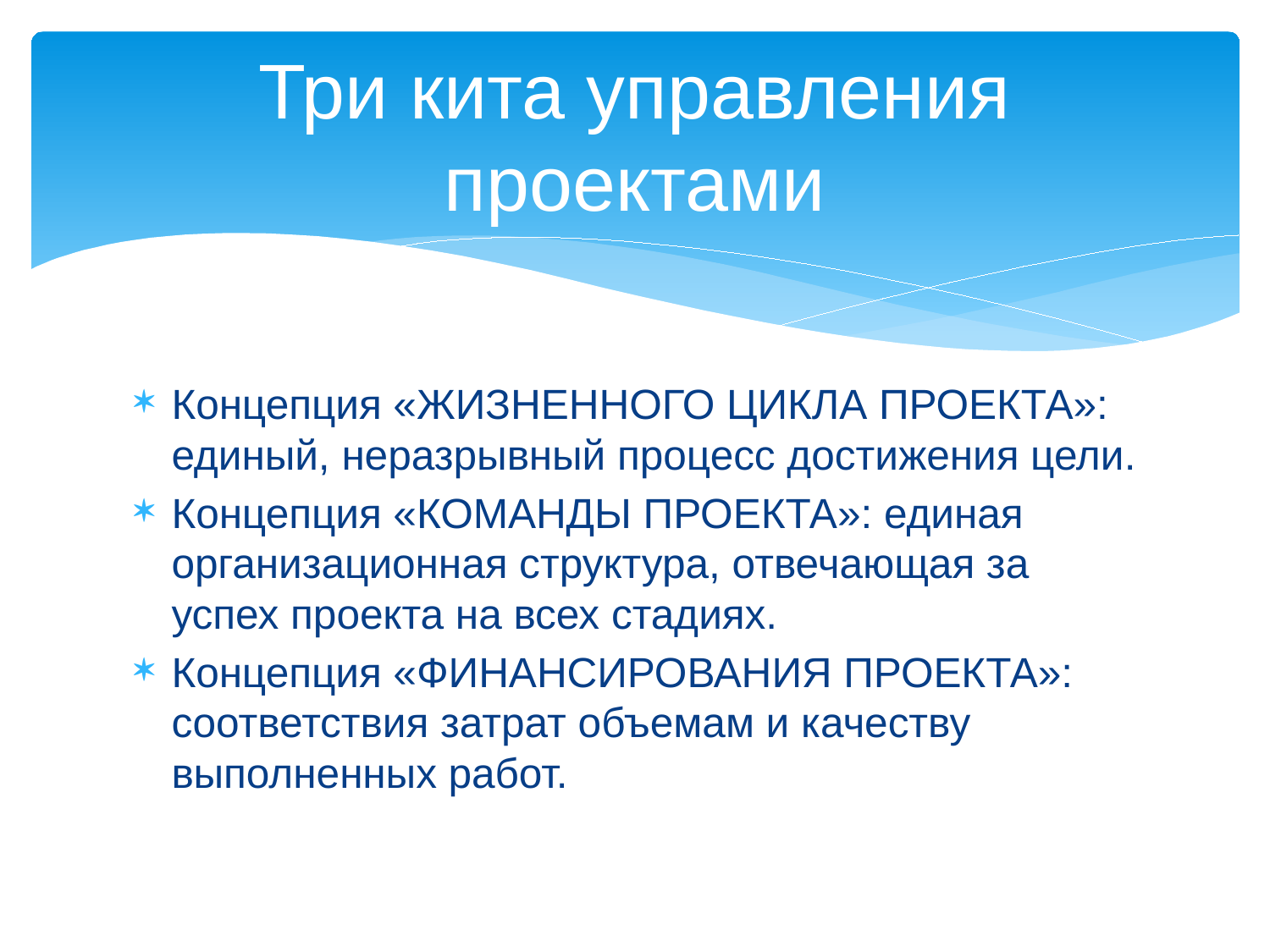

# Три кита управления проектами
Концепция «ЖИЗНЕННОГО ЦИКЛА ПРОЕКТА»: единый, неразрывный процесс достижения цели.
Концепция «КОМАНДЫ ПРОЕКТА»: единая организационная структура, отвечающая за успех проекта на всех стадиях.
Концепция «ФИНАНСИРОВАНИЯ ПРОЕКТА»: соответствия затрат объемам и качеству выполненных работ.